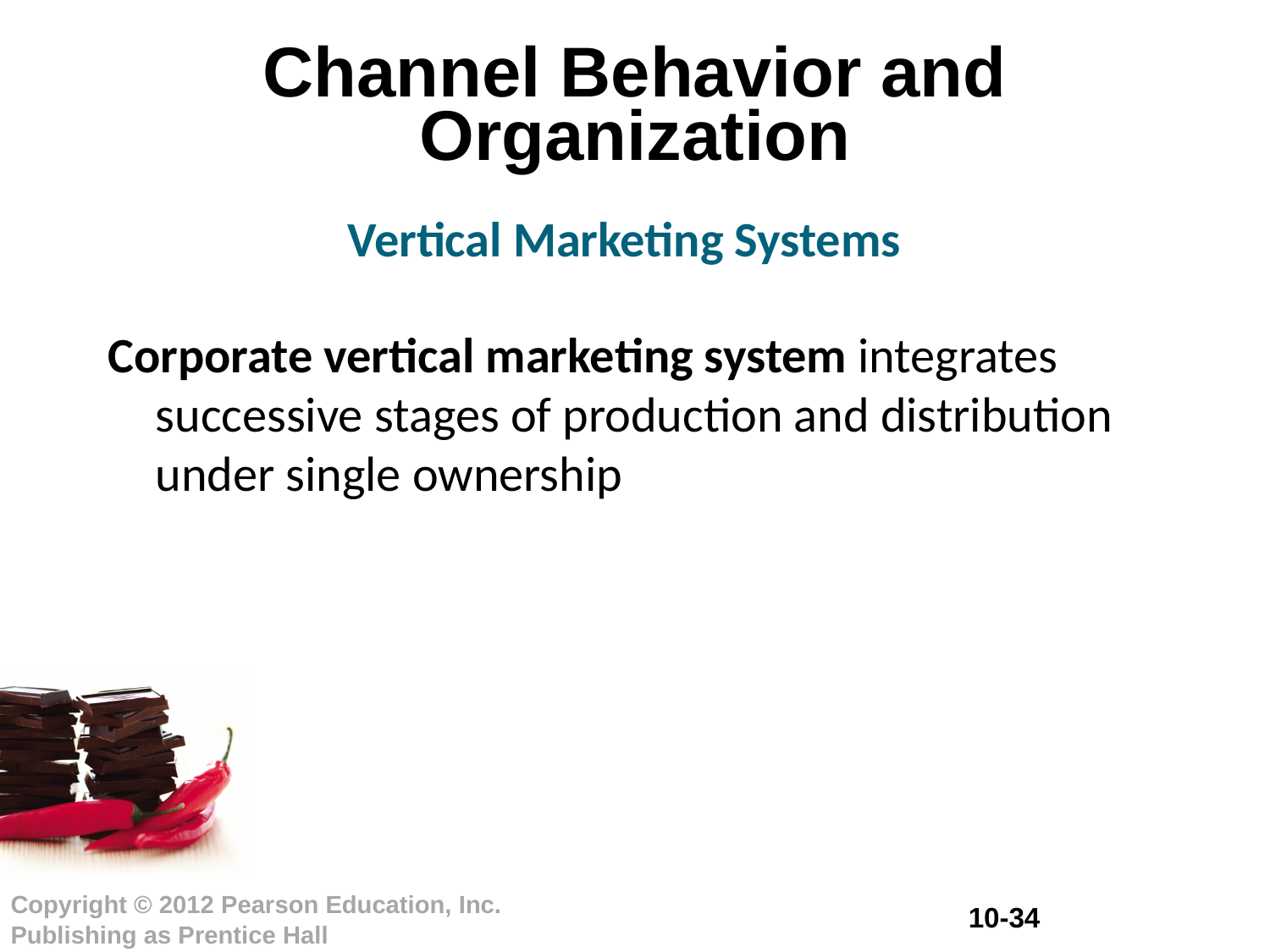

# Channel Behavior and Organization
Vertical Marketing Systems

Corporate vertical marketing system integrates successive stages of production and distribution under single ownership